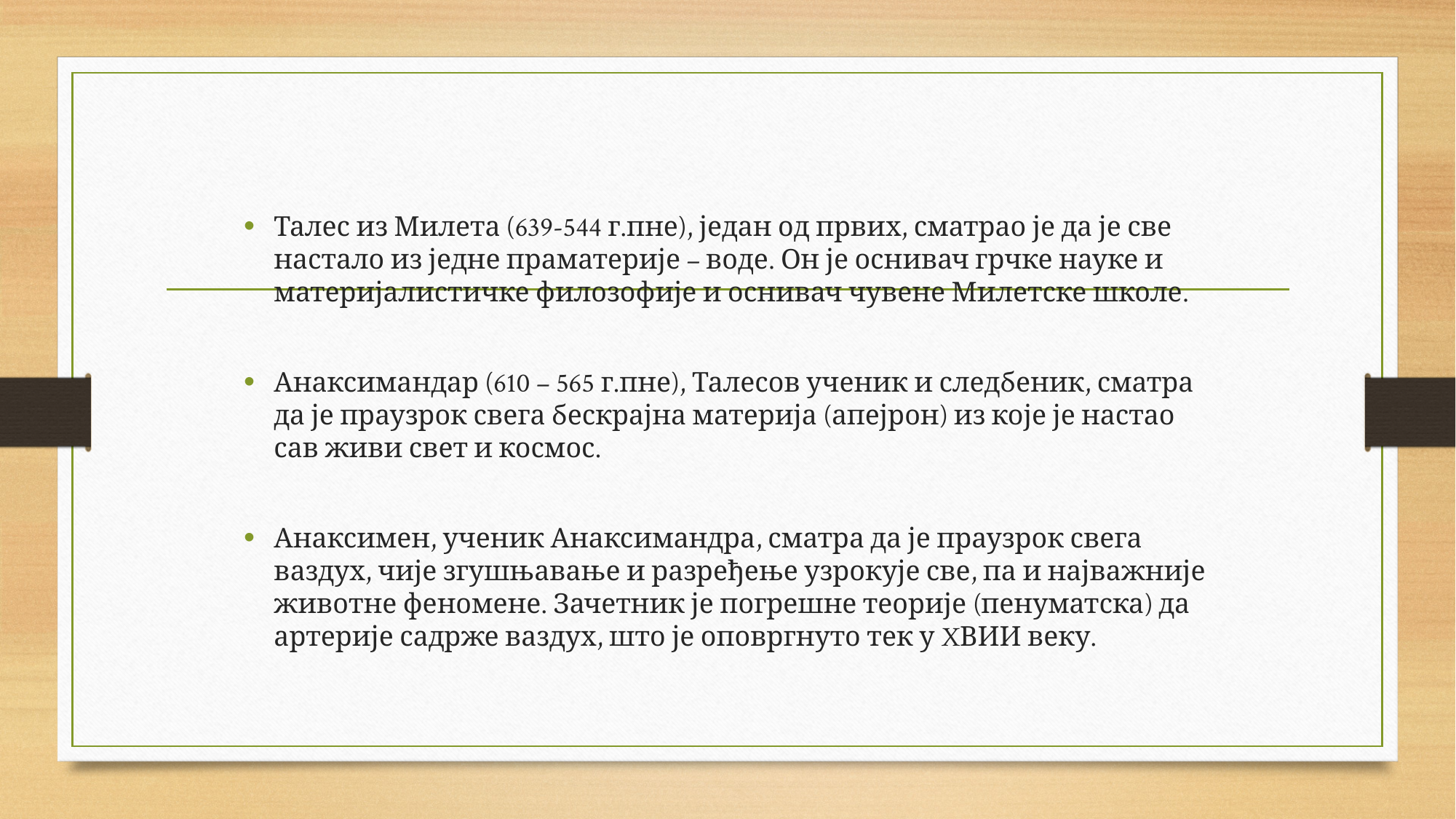

Талес из Милета (639-544 г.пне), један од првих, сматрао је да је све настало из једне праматерије – воде. Он је оснивач грчке науке и материјалистичке филозофије и оснивач чувене Милетске школе.

Анаксимандар (610 – 565 г.пне), Талесов ученик и следбеник, сматра да је праузрок свега бескрајна материја (апејрон) из које је настао сав живи свет и космос.

Анаксимен, ученик Анаксимандра, сматра да је праузрок свега ваздух, чије згушњавање и разређење узрокује све, па и најважније животне феномене. Зачетник је погрешне теорије (пенуматска) да артерије садрже ваздух, што је оповргнуто тек у XВИИ веку.